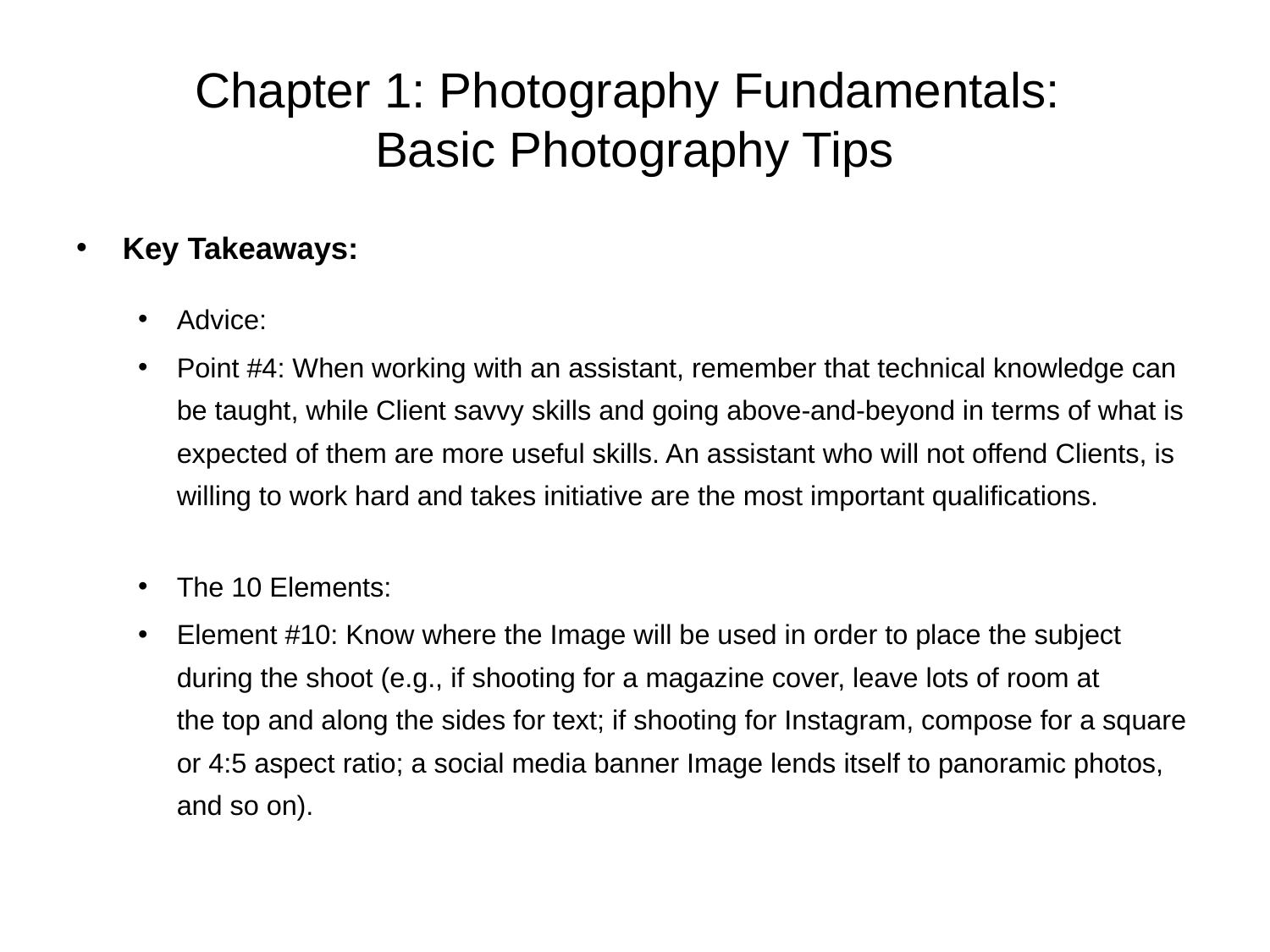

# Chapter 1: Photography Fundamentals: Basic Photography Tips
Key Takeaways:

Advice:
Point #4: When working with an assistant, remember that technical knowledge can be taught, while Client savvy skills and going above-and-beyond in terms of what is expected of them are more useful skills. An assistant who will not offend Clients, is willing to work hard and takes initiative are the most important qualifications.

The 10 Elements:
Element #10: Know where the Image will be used in order to place the subject during the shoot (e.g., if shooting for a magazine cover, leave lots of room at
the top and along the sides for text; if shooting for Instagram, compose for a square or 4:5 aspect ratio; a social media banner Image lends itself to panoramic photos, and so on).